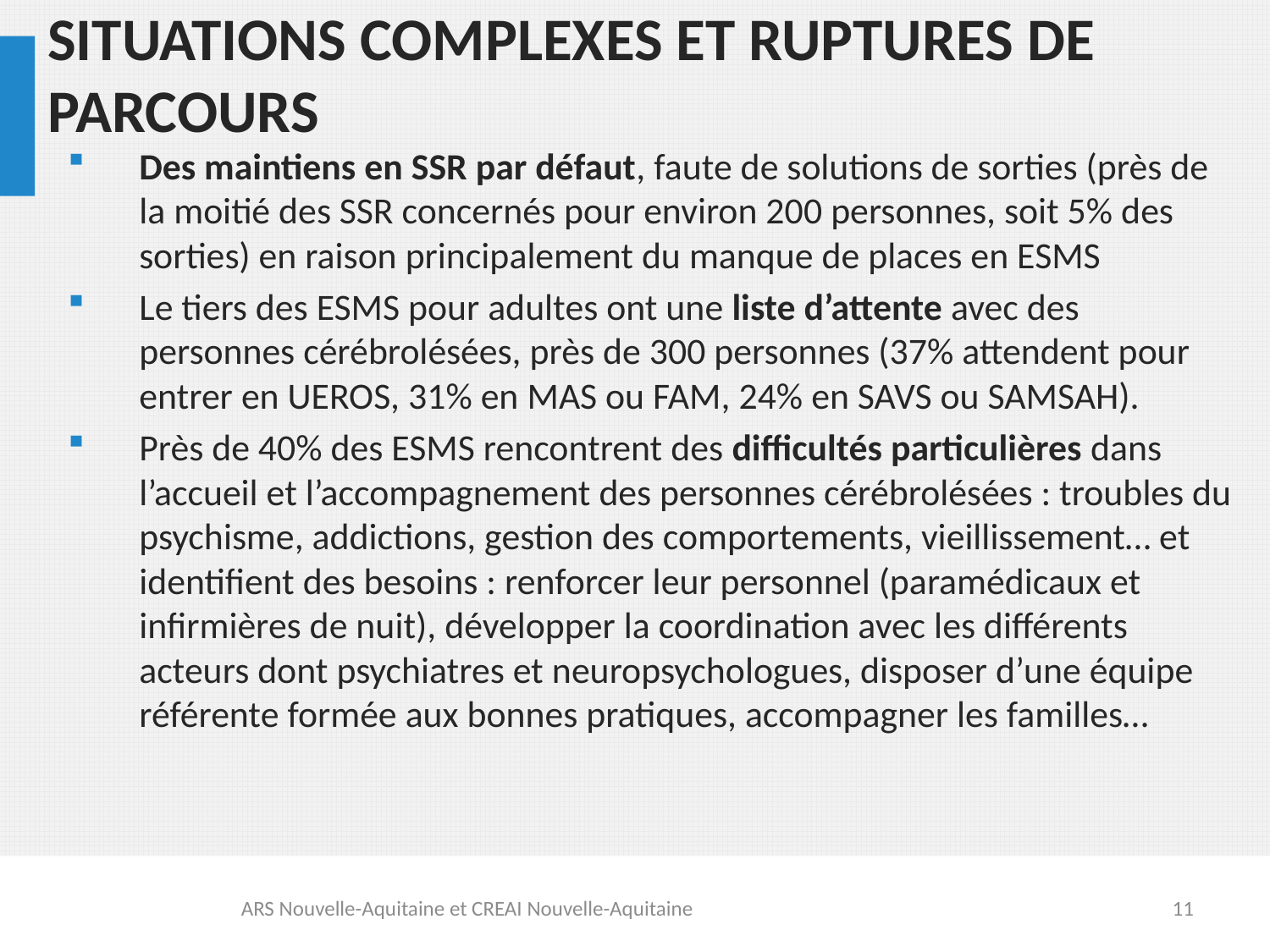

# Situations complexes et ruptures de parcours
Des maintiens en SSR par défaut, faute de solutions de sorties (près de la moitié des SSR concernés pour environ 200 personnes, soit 5% des sorties) en raison principalement du manque de places en ESMS
Le tiers des ESMS pour adultes ont une liste d’attente avec des personnes cérébrolésées, près de 300 personnes (37% attendent pour entrer en UEROS, 31% en MAS ou FAM, 24% en SAVS ou SAMSAH).
Près de 40% des ESMS rencontrent des difficultés particulières dans l’accueil et l’accompagnement des personnes cérébrolésées : troubles du psychisme, addictions, gestion des comportements, vieillissement… et identifient des besoins : renforcer leur personnel (paramédicaux et infirmières de nuit), développer la coordination avec les différents acteurs dont psychiatres et neuropsychologues, disposer d’une équipe référente formée aux bonnes pratiques, accompagner les familles…

ARS Nouvelle-Aquitaine et CREAI Nouvelle-Aquitaine
11